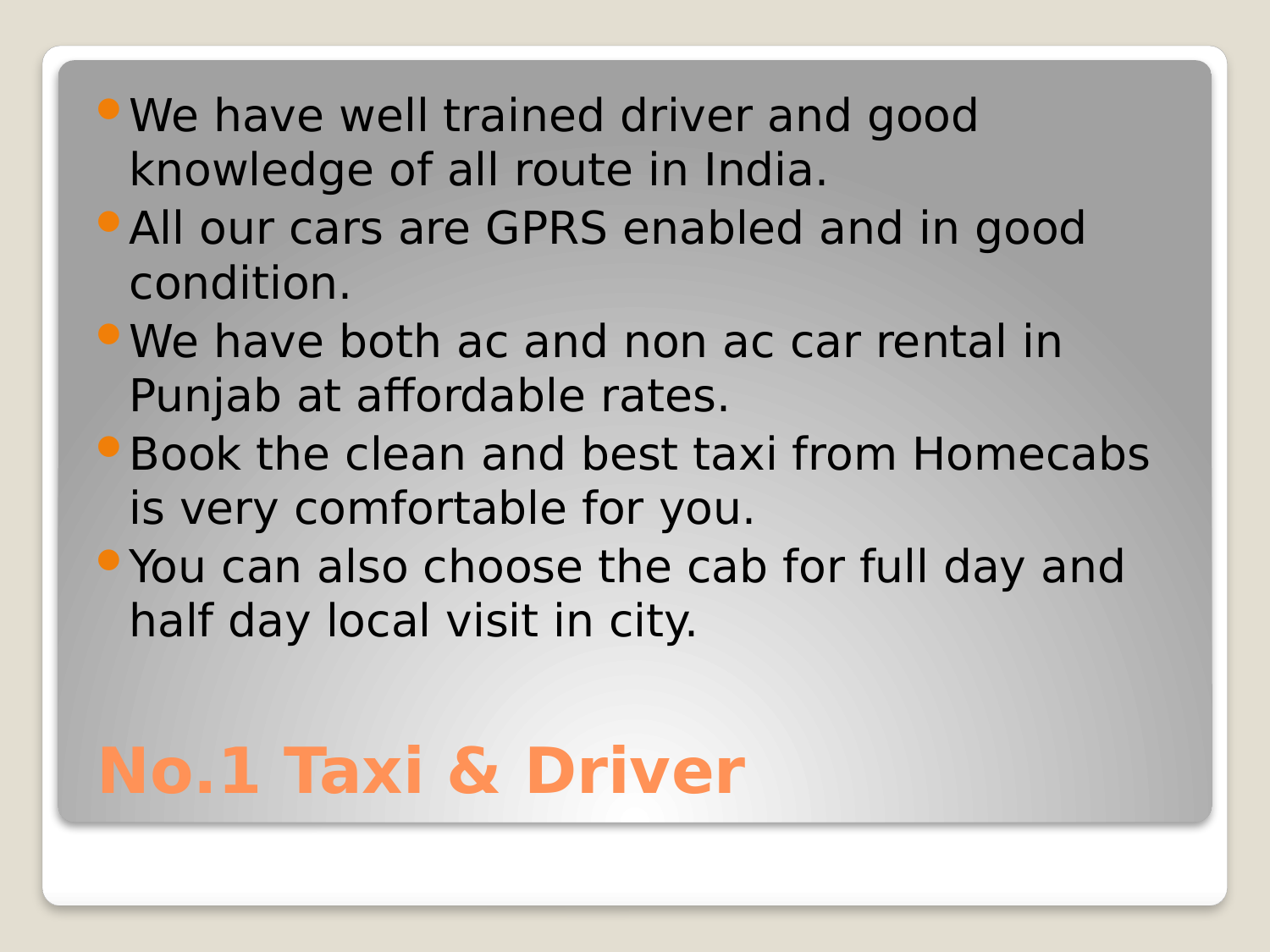

We have well trained driver and good knowledge of all route in India.
All our cars are GPRS enabled and in good condition.
We have both ac and non ac car rental in Punjab at affordable rates.
Book the clean and best taxi from Homecabs is very comfortable for you.
You can also choose the cab for full day and half day local visit in city.
# No.1 Taxi & Driver